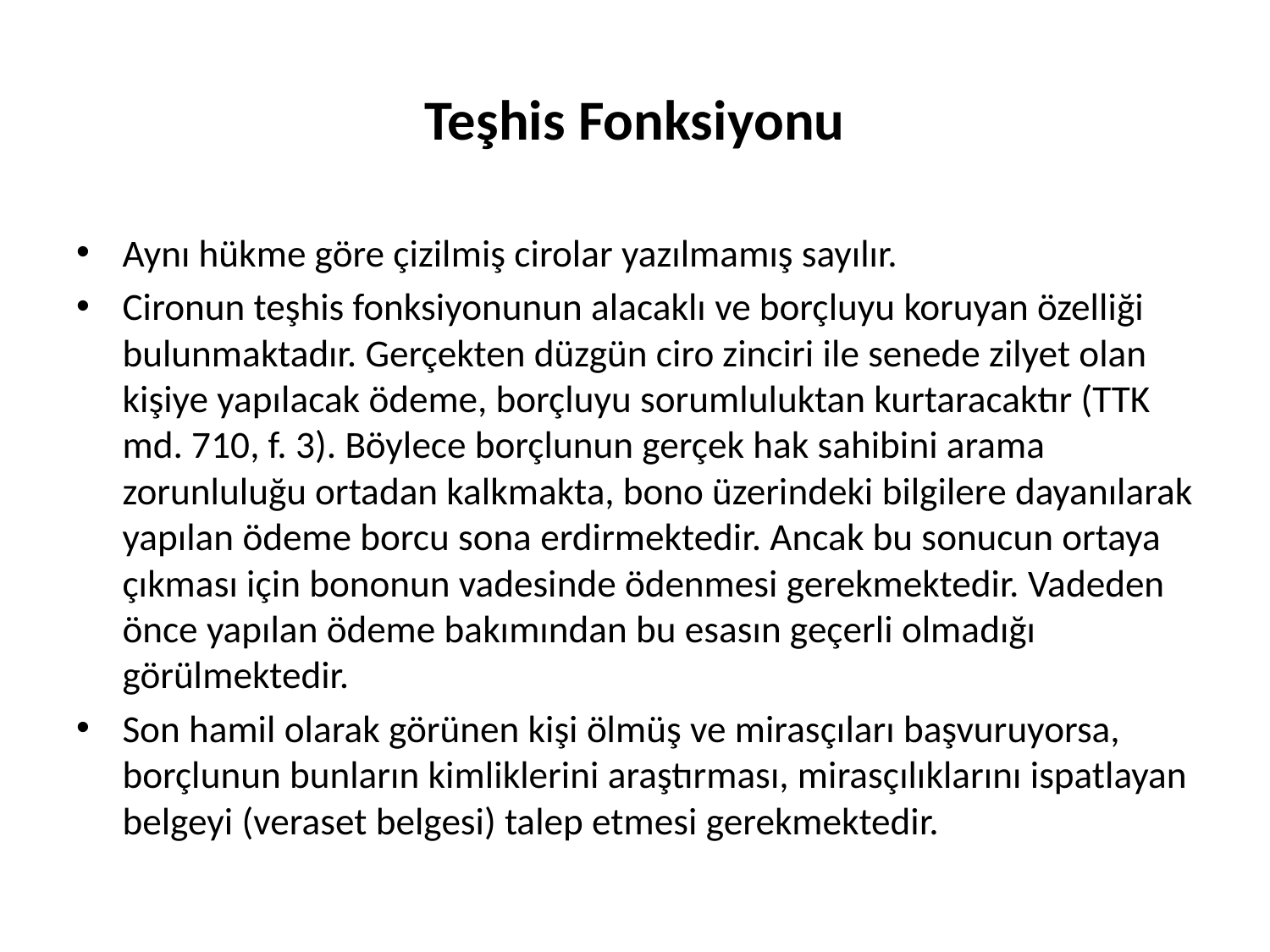

# Teşhis Fonksiyonu
Aynı hükme göre çizilmiş cirolar yazılmamış sayılır.
Cironun teşhis fonksiyonunun alacaklı ve borçluyu koruyan özelliği bulunmaktadır. Gerçekten düzgün ciro zinciri ile senede zilyet olan kişiye yapılacak ödeme, borçluyu sorumluluktan kurtaracaktır (TTK md. 710, f. 3). Böylece borçlunun gerçek hak sahibini arama zorunluluğu ortadan kalkmakta, bono üzerindeki bilgilere dayanılarak yapılan ödeme borcu sona erdirmektedir. Ancak bu sonucun ortaya çıkması için bononun vadesinde ödenmesi gerekmektedir. Vadeden önce yapılan ödeme bakımından bu esasın geçerli olmadığı görülmektedir.
Son hamil olarak görünen kişi ölmüş ve mirasçıları başvuruyorsa, borçlunun bunların kimliklerini araştırması, mirasçılıklarını ispatlayan belgeyi (veraset belgesi) talep etmesi gerekmektedir.